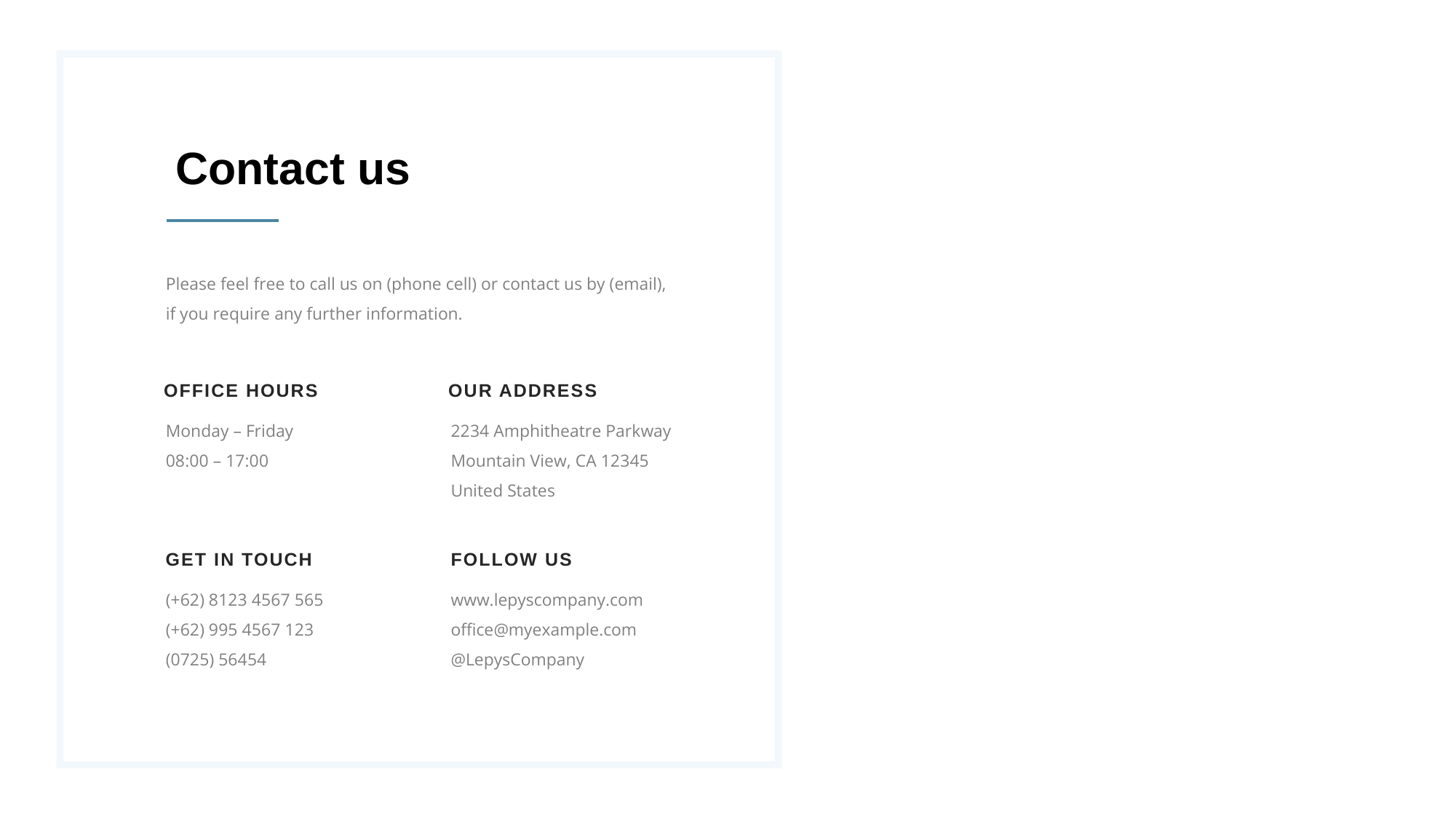

Contact us
Please feel free to call us on (phone cell) or contact us by (email),
if you require any further information.
OUR ADDRESS
OFFICE HOURS
Monday – Friday
08:00 – 17:00
2234 Amphitheatre Parkway
Mountain View, CA 12345
United States
GET IN TOUCH
FOLLOW US
(+62) 8123 4567 565
(+62) 995 4567 123
(0725) 56454
www.lepyscompany.com
office@myexample.com
@LepysCompany